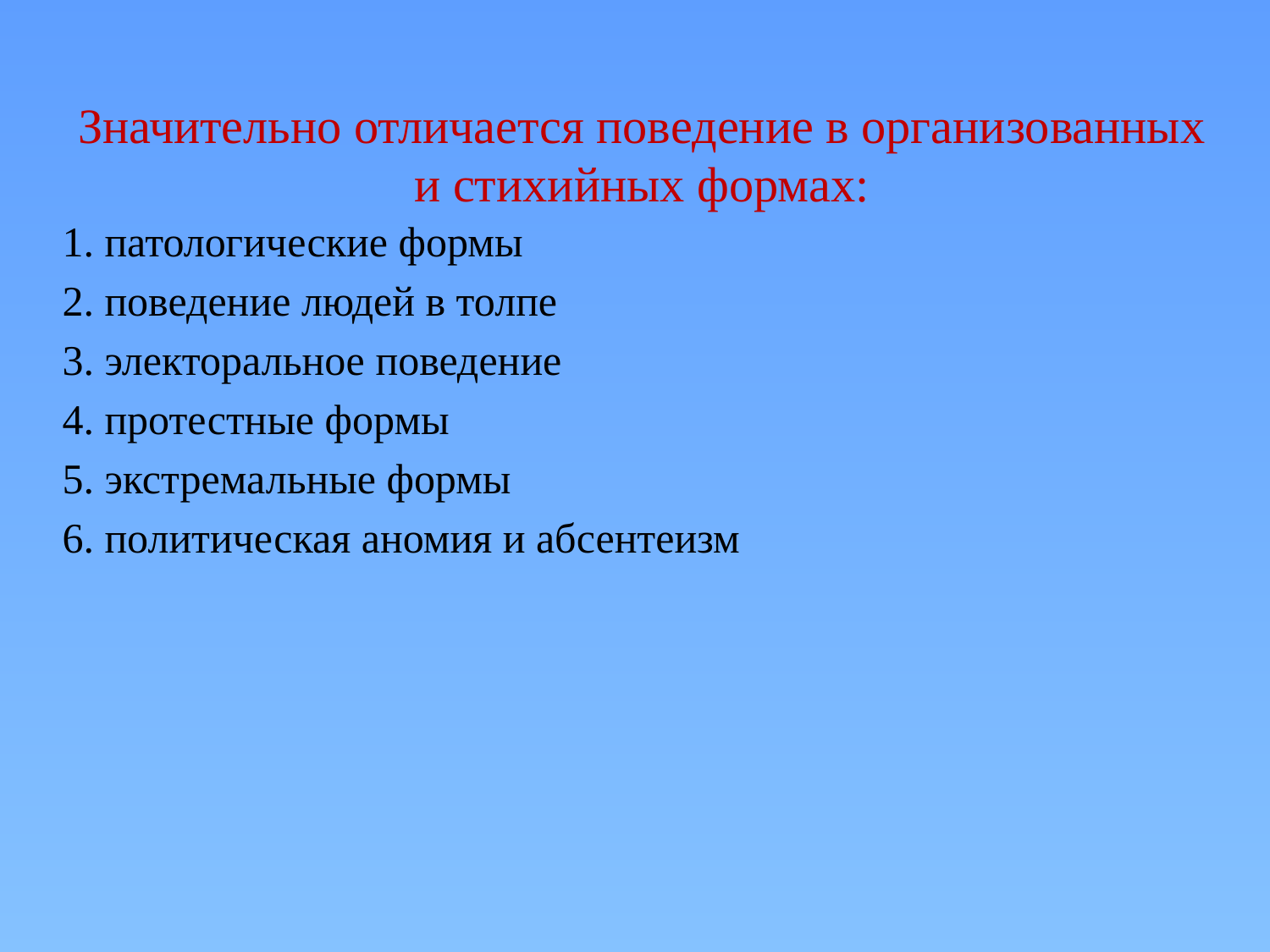

# Значительно отличается поведение в организованных и стихийных формах:
1. патологические формы
2. поведение людей в толпе
3. электоральное поведение
4. протестные формы
5. экстремальные формы
6. политическая аномия и абсентеизм